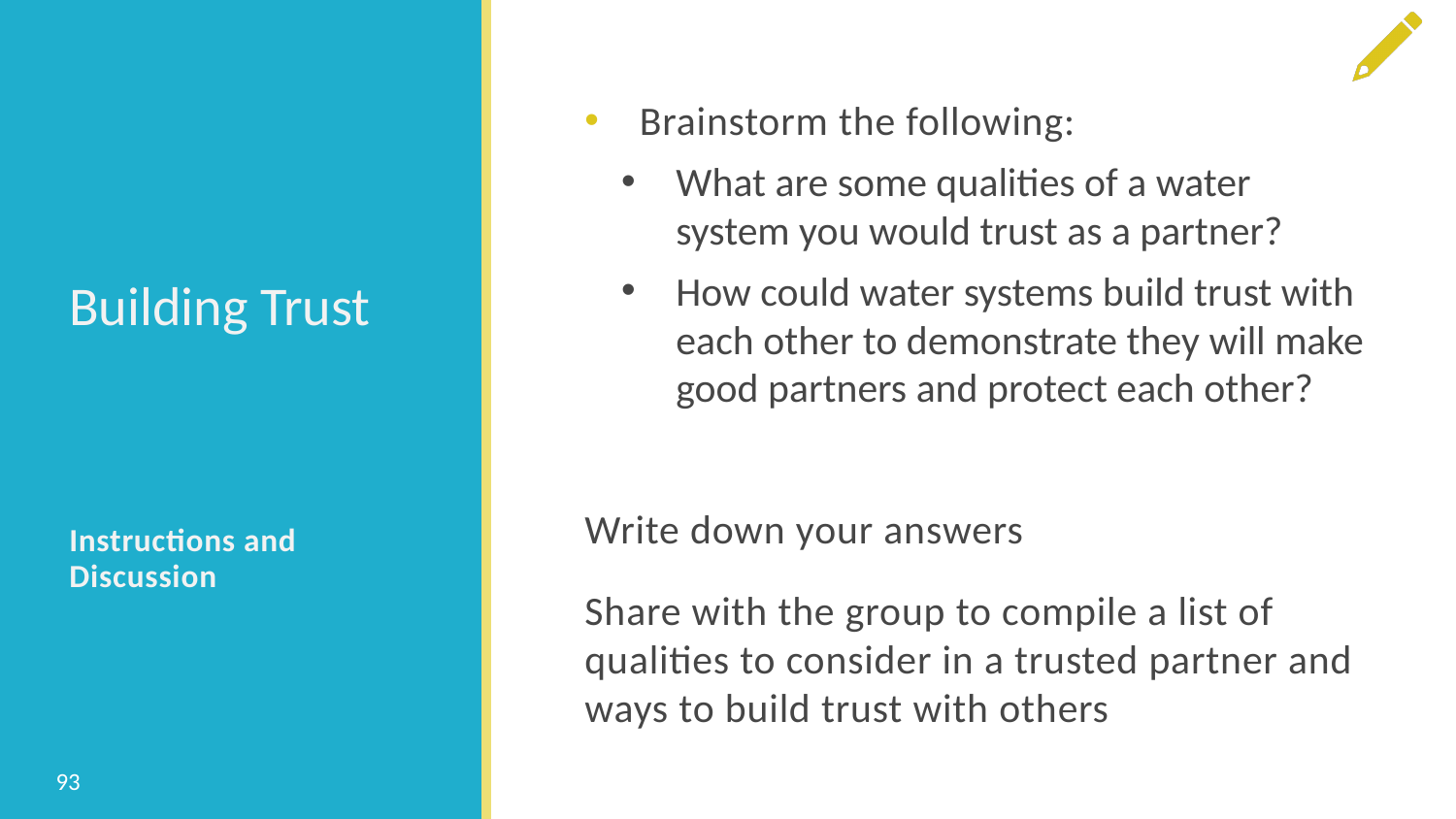

# Building Trust
Brainstorm the following:
What are some qualities of a water system you would trust as a partner?
How could water systems build trust with each other to demonstrate they will make good partners and protect each other?

Write down your answers
Share with the group to compile a list of qualities to consider in a trusted partner and ways to build trust with others
Instructions and Discussion
93